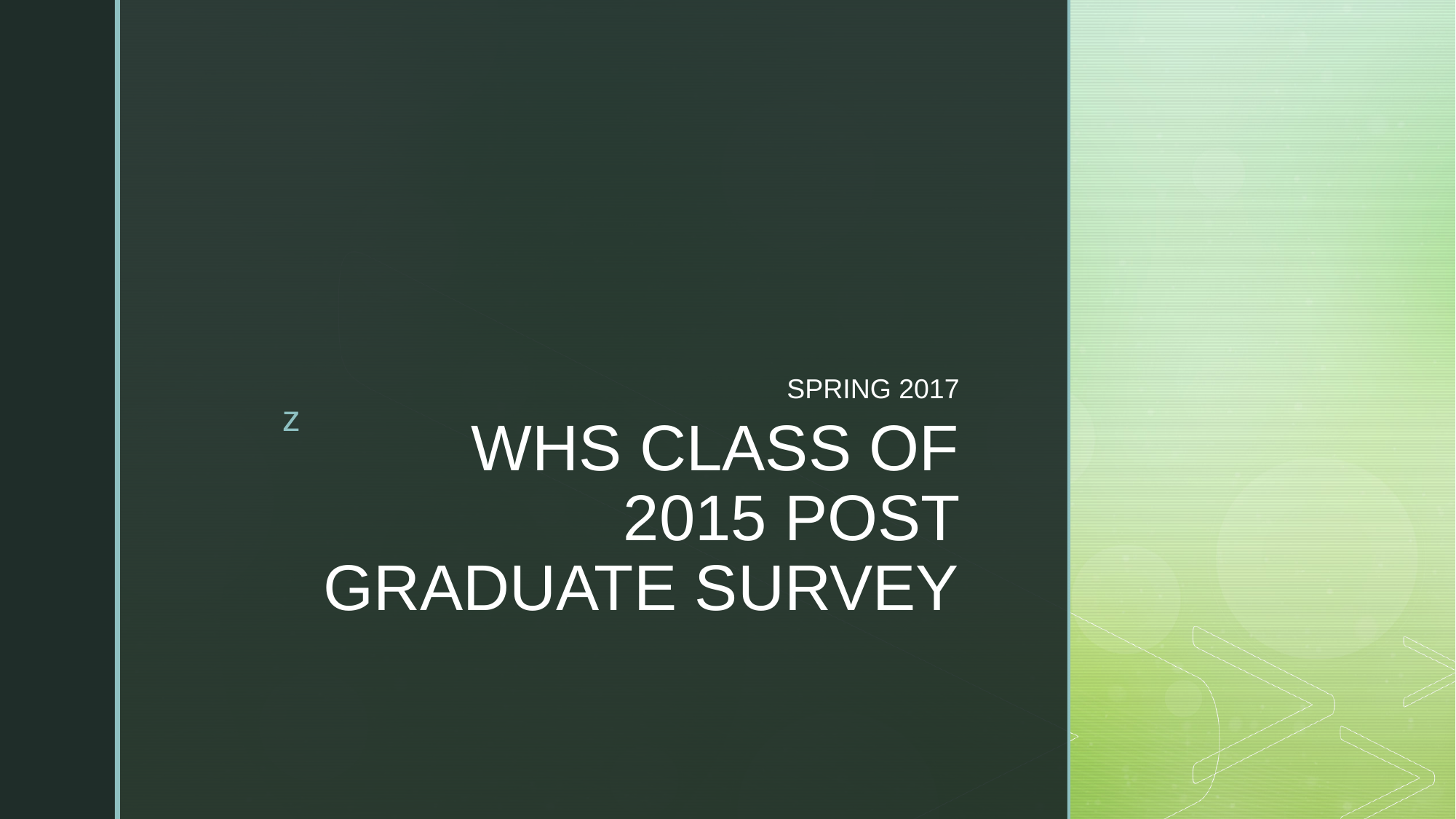

SPRING 2017
# WHS CLASS OF 2015 POST GRADUATE SURVEY